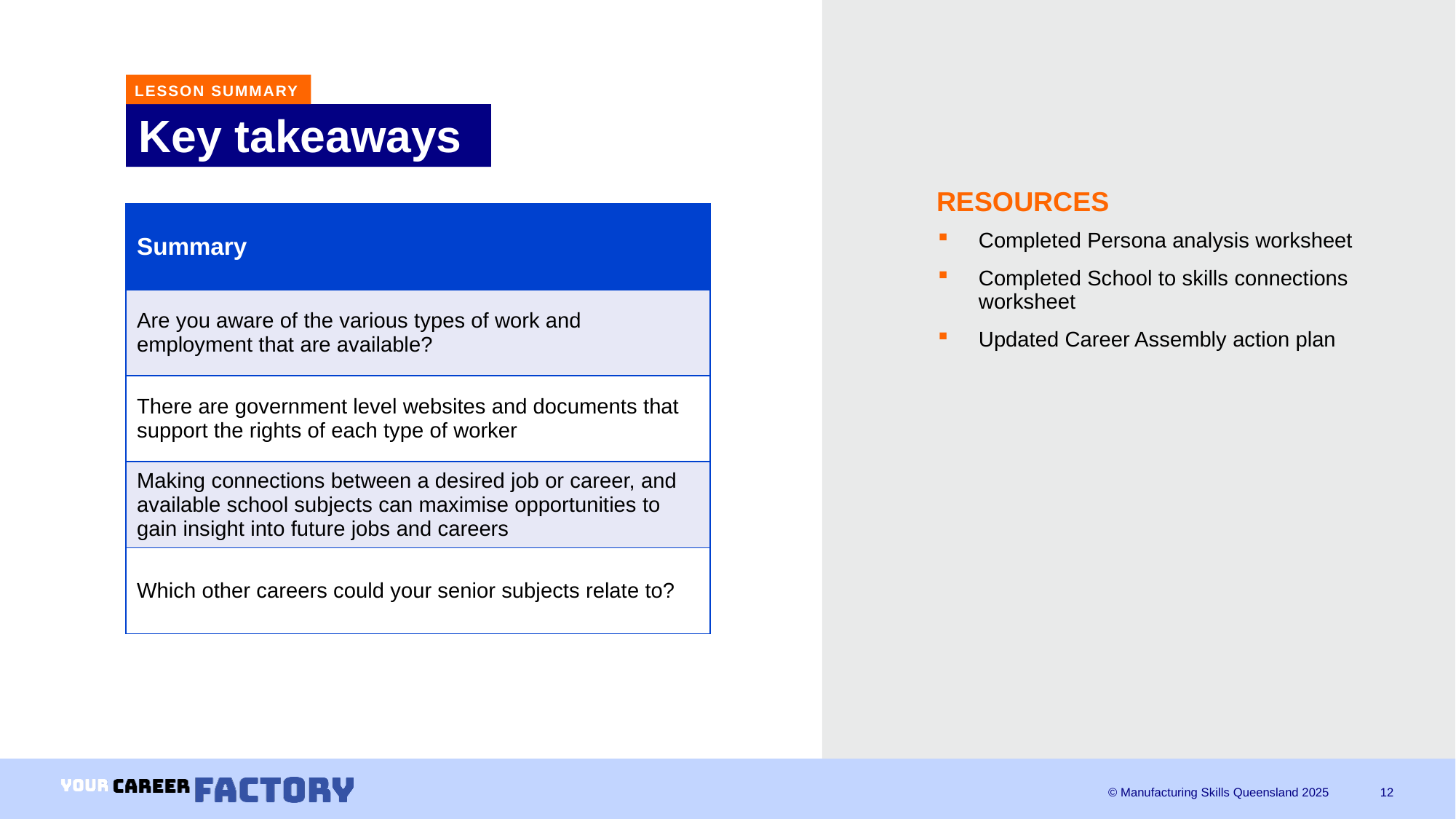

LESSON SUMMARY
# Key takeaways
RESOURCES
| Summary |
| --- |
| Are you aware of the various types of work and employment that are available? |
| There are government level websites and documents that support the rights of each type of worker |
| Making connections between a desired job or career, and available school subjects can maximise opportunities to gain insight into future jobs and careers |
| Which other careers could your senior subjects relate to? |
Completed Persona analysis worksheet
Completed School to skills connections worksheet
Updated Career Assembly action plan